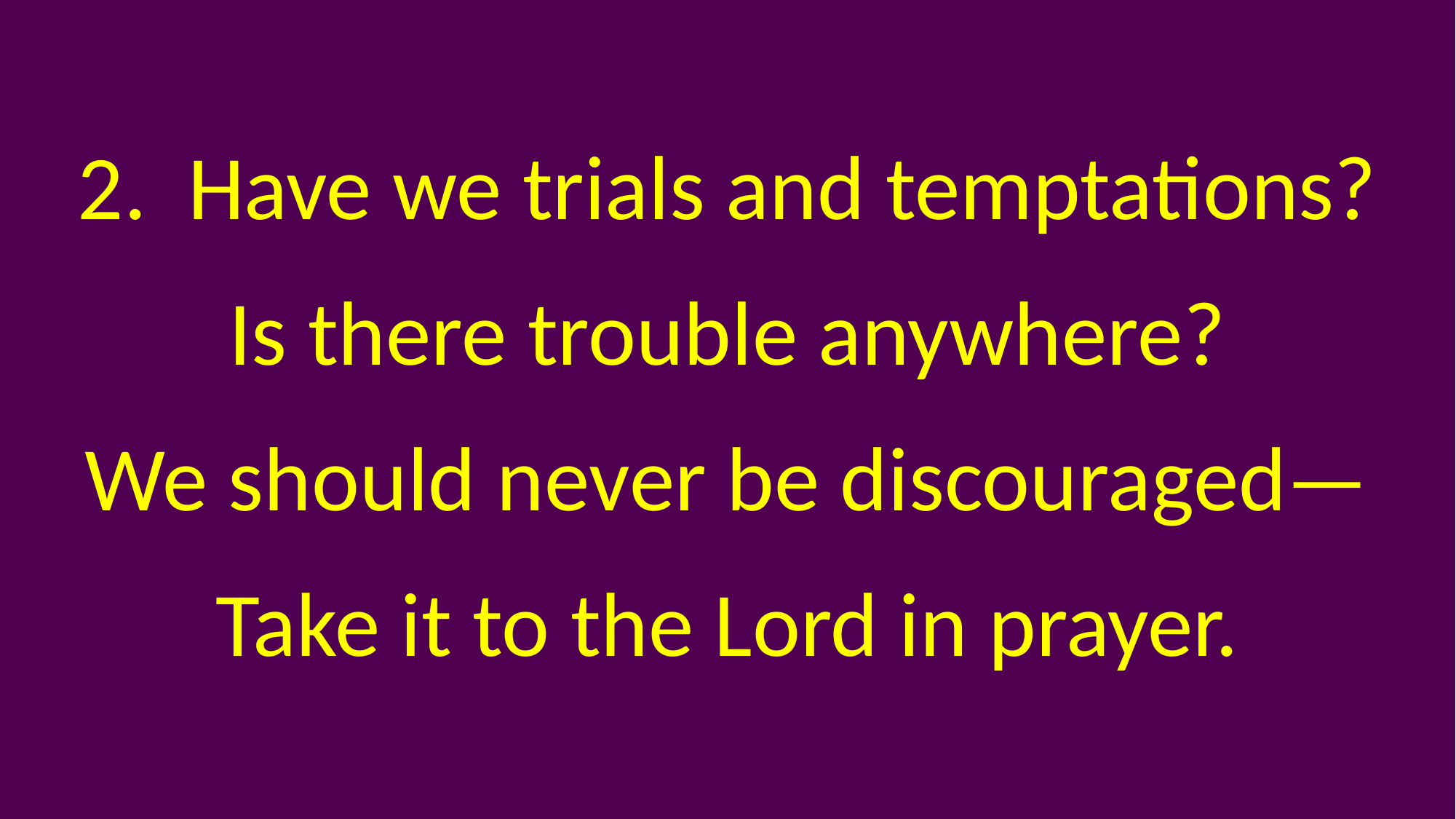

2.  Have we trials and temptations?
Is there trouble anywhere?
We should never be discouraged—
Take it to the Lord in prayer.